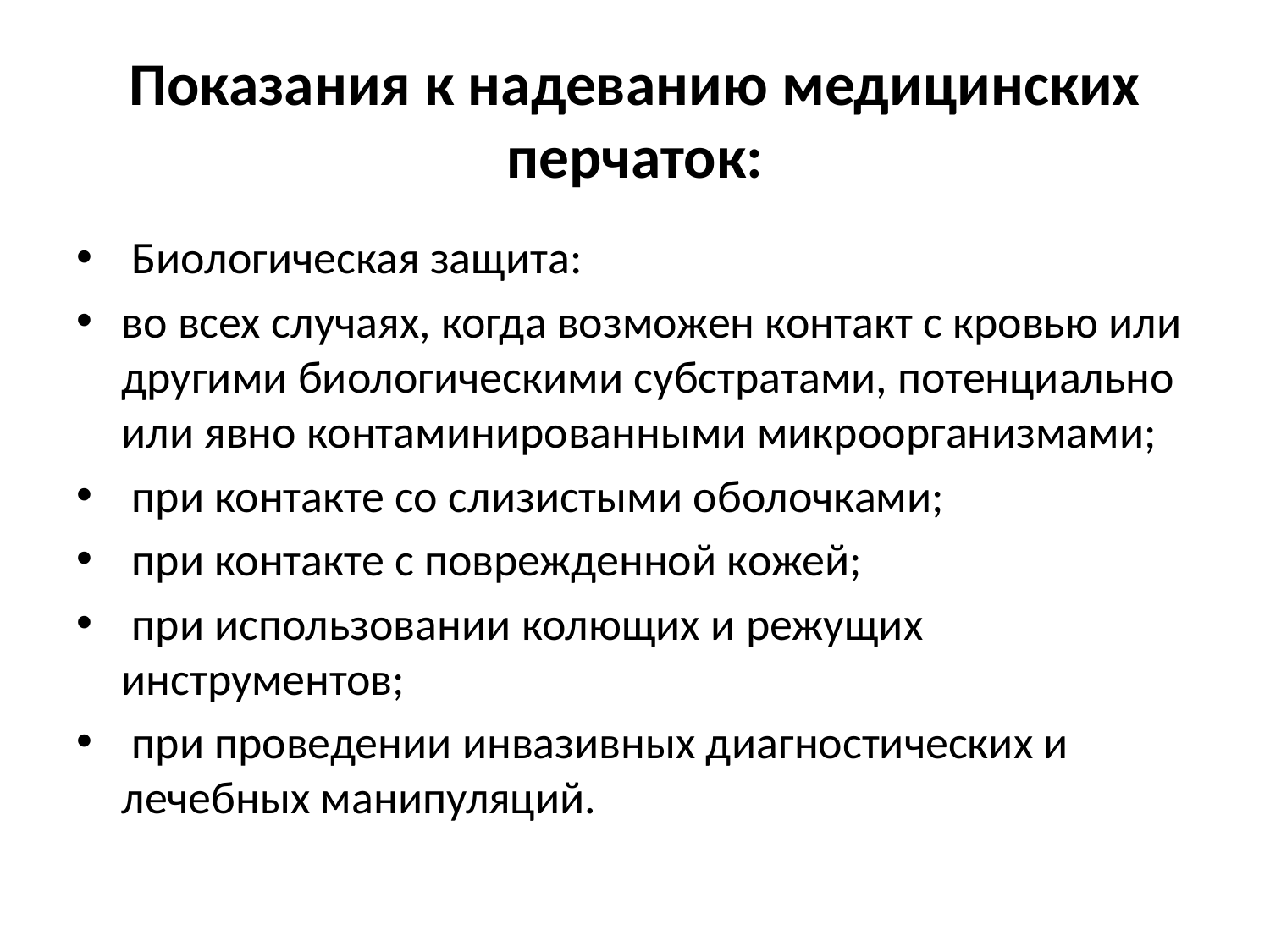

# Показания к надеванию медицинских перчаток:
 Биологическая защита:
во всех случаях, когда возможен контакт с кровью или другими биологическими субстратами, потенциально или явно контаминированными микроорганизмами;
 при контакте со слизистыми оболочками;
 при контакте с поврежденной кожей;
 при использовании колющих и режущих инструментов;
 при проведении инвазивных диагностических и лечебных манипуляций.